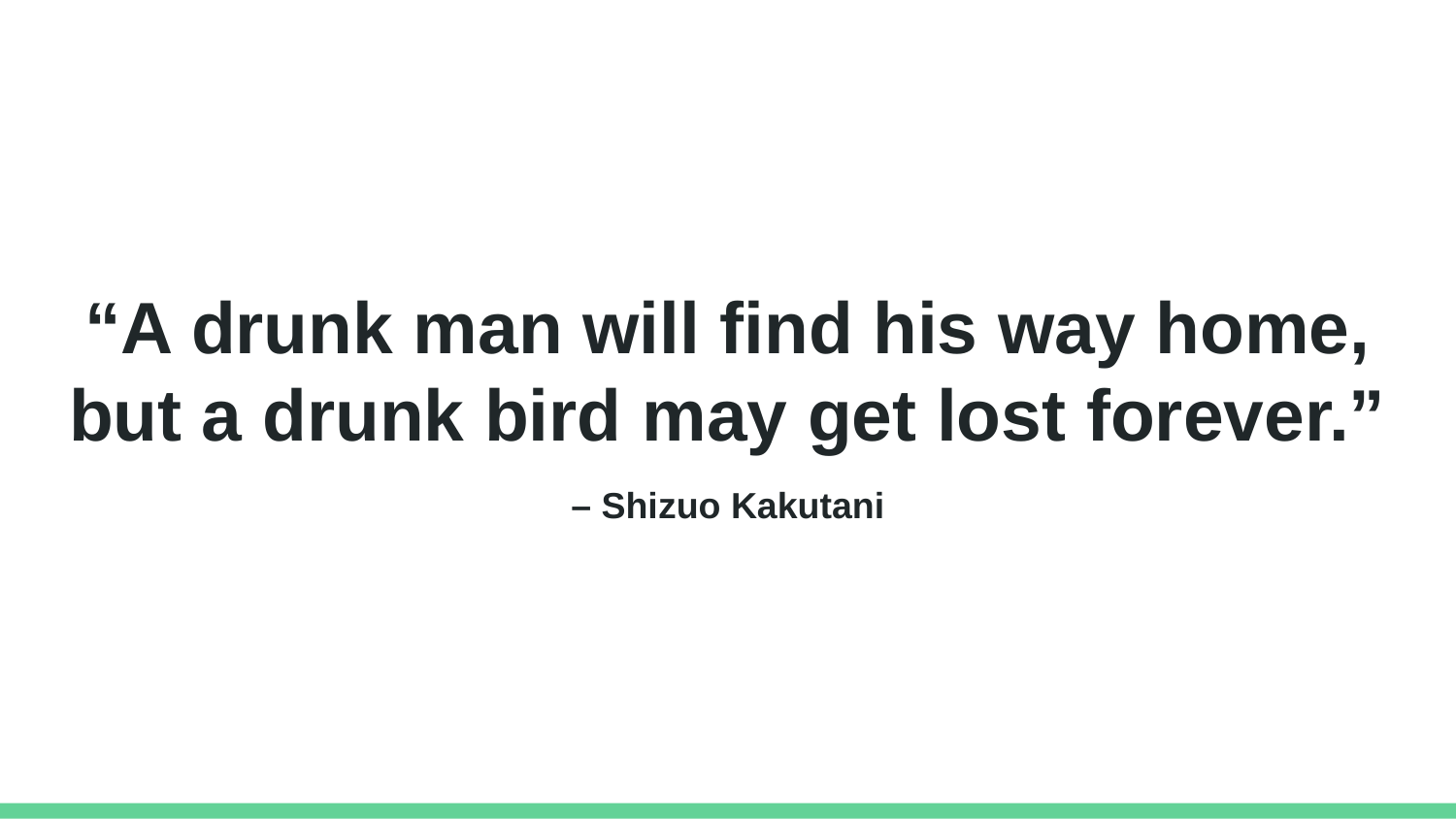

# “A drunk man will find his way home, but a drunk bird may get lost forever.”

– Shizuo Kakutani